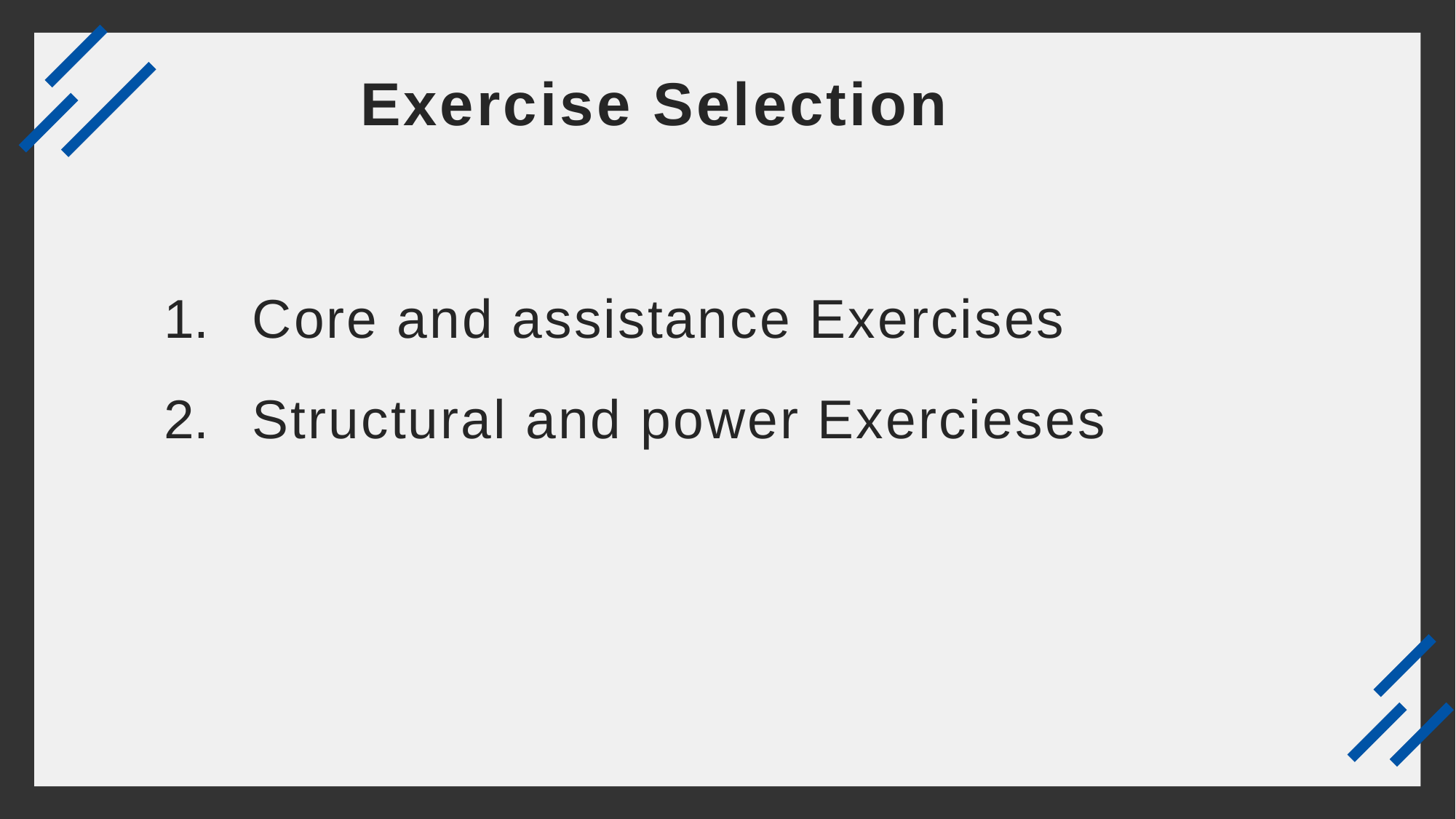

# Exercise Selection
Core and assistance Exercises
Structural and power Exercieses